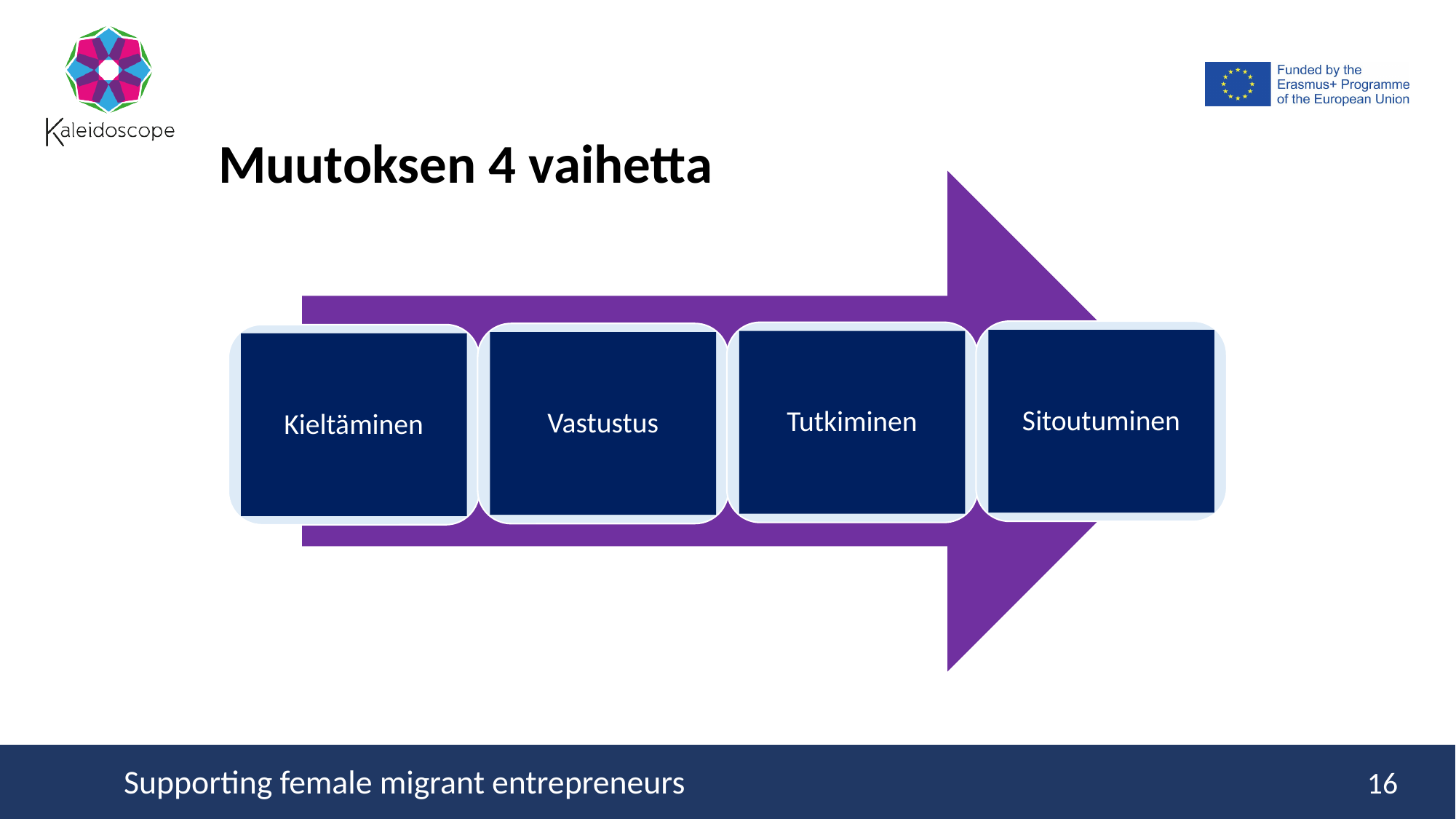

Muutoksen 4 vaihetta

Sitoutuminen

Tutkiminen

Vastustus

Kieltäminen
16